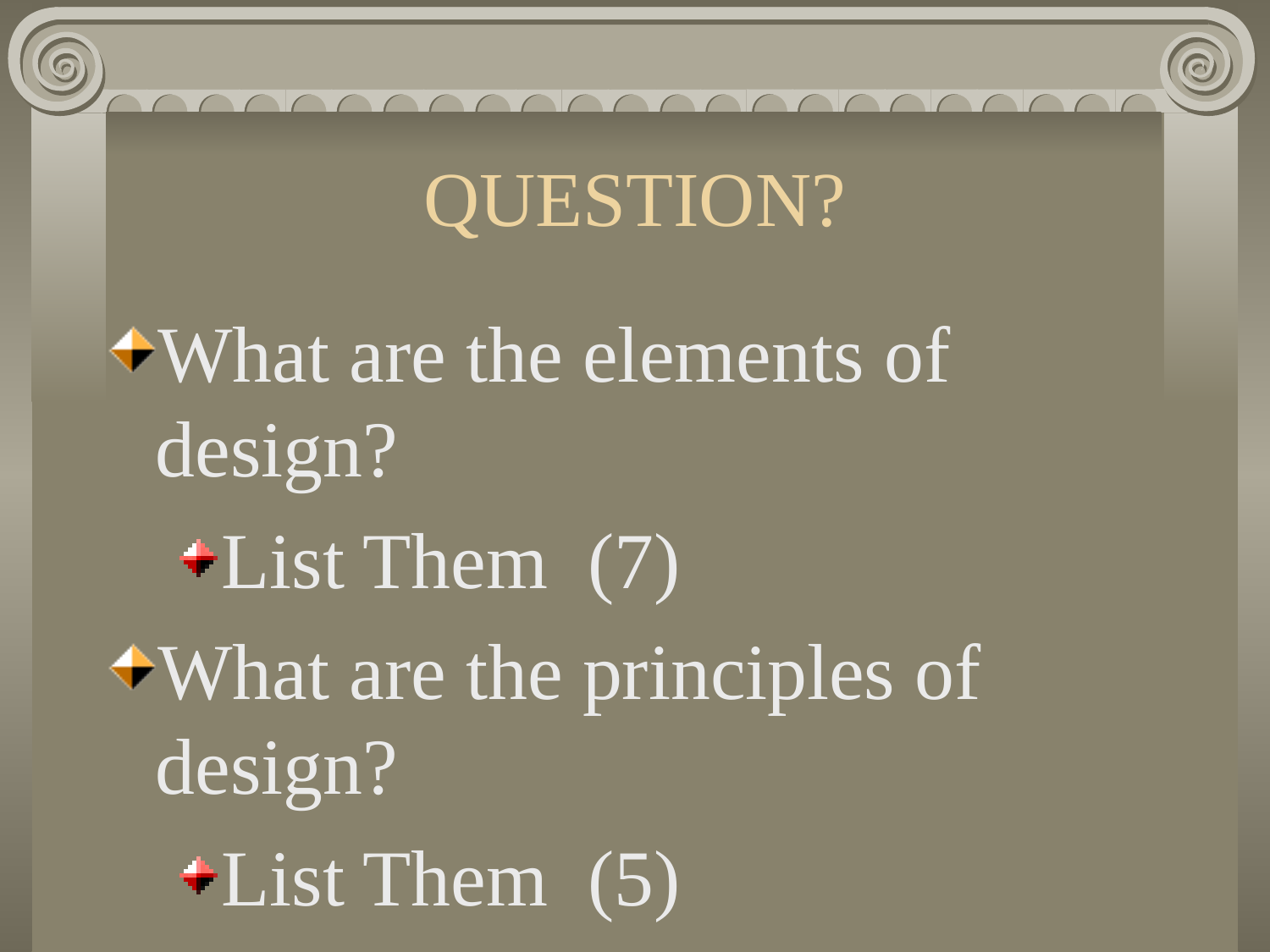

# QUESTION?
What are the elements of design?
List Them  (7)
What are the principles of design?
List Them  (5)